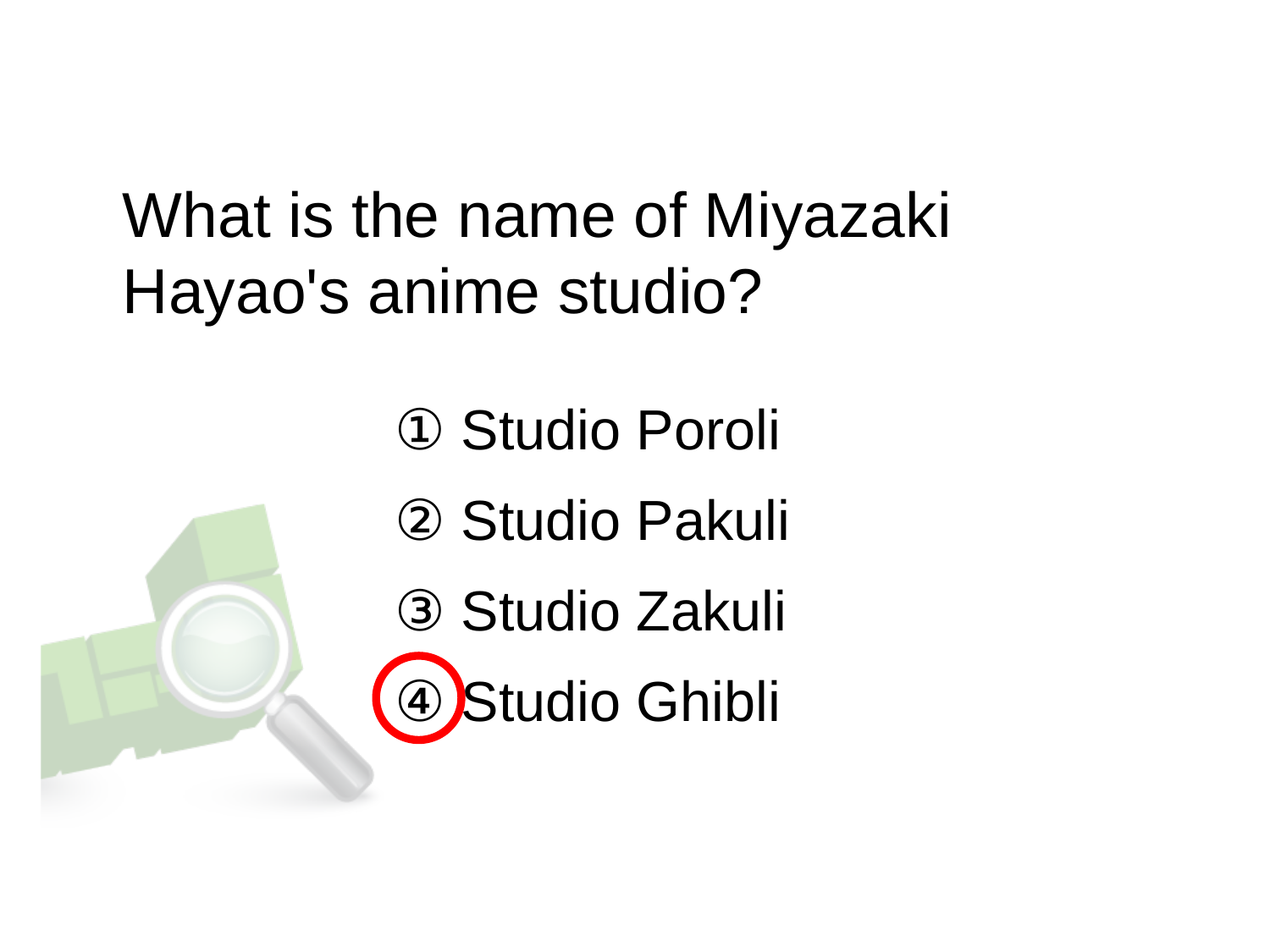

# What is the name of Miyazaki Hayao's anime studio?
① Studio Poroli
② Studio Pakuli
③ Studio Zakuli
④ Studio Ghibli